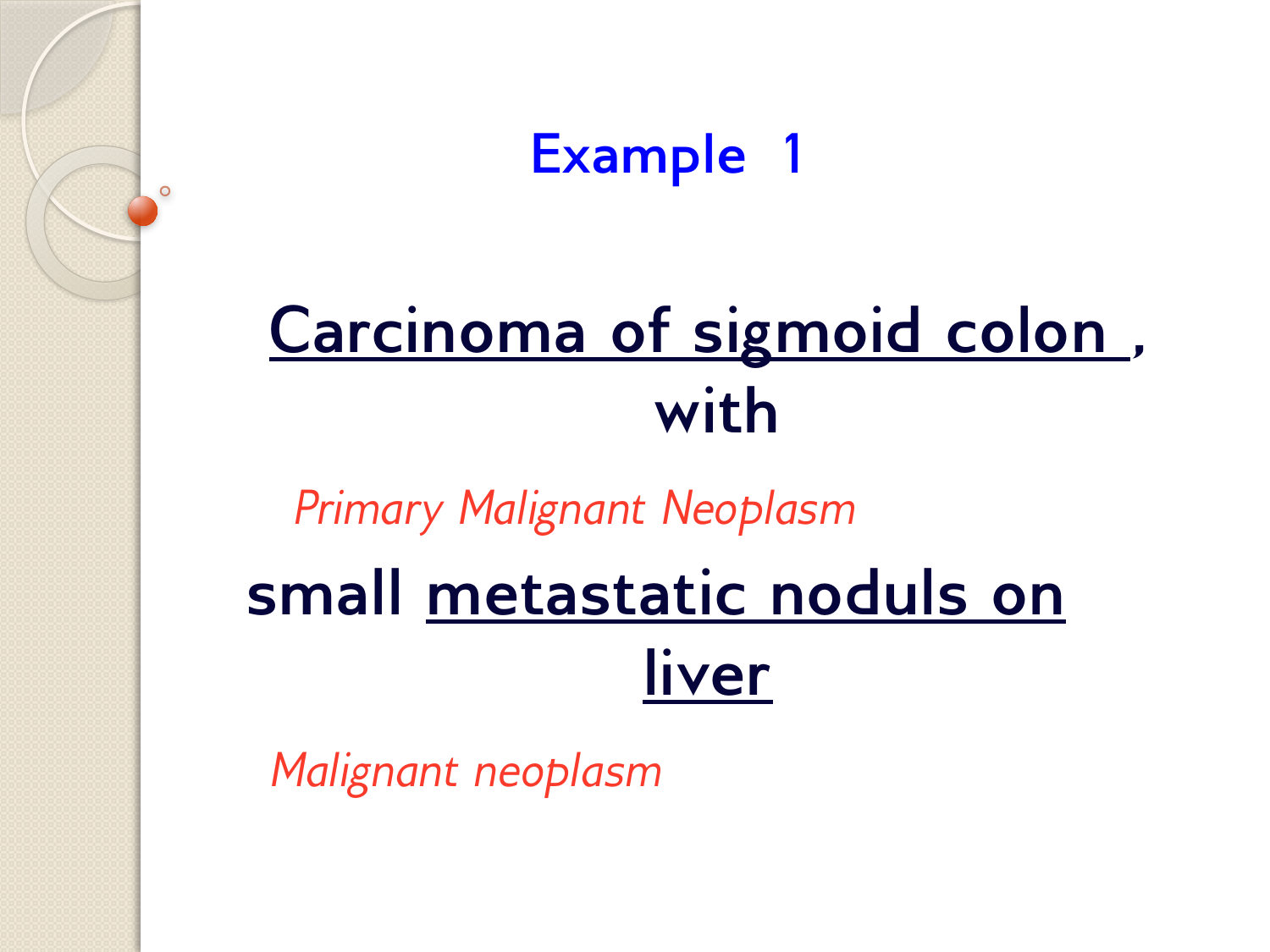

# Example  1
Carcinoma of sigmoid colon , with
                 Primary Malignant Neoplasm
      small metastatic noduls on liver
                            Malignant neoplasm